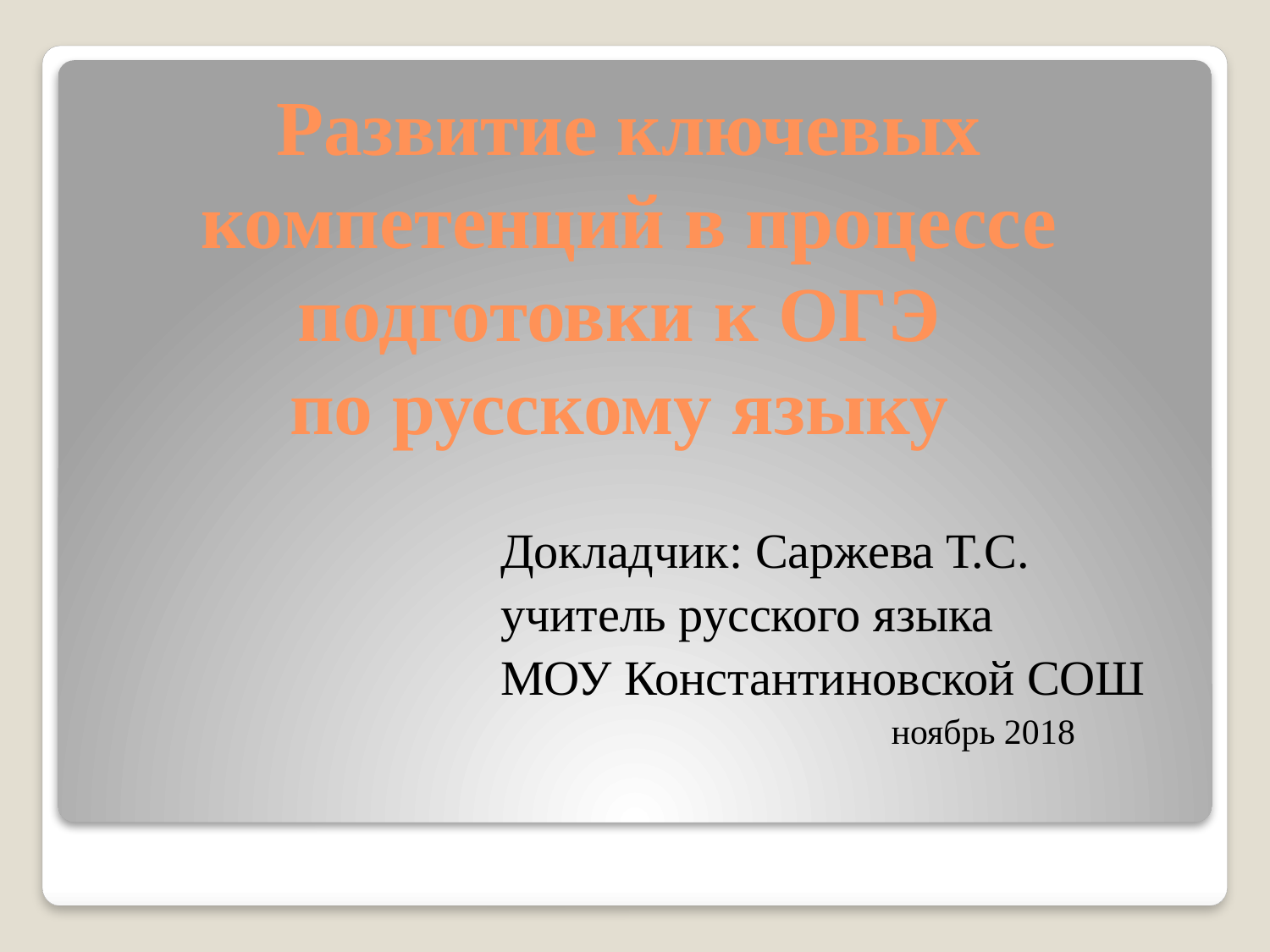

# Развитие ключевых компетенций в процессе подготовки к ОГЭ по русскому языку
Докладчик: Саржева Т.С.
учитель русского языка
МОУ Константиновской СОШ
                                            ноябрь 2018